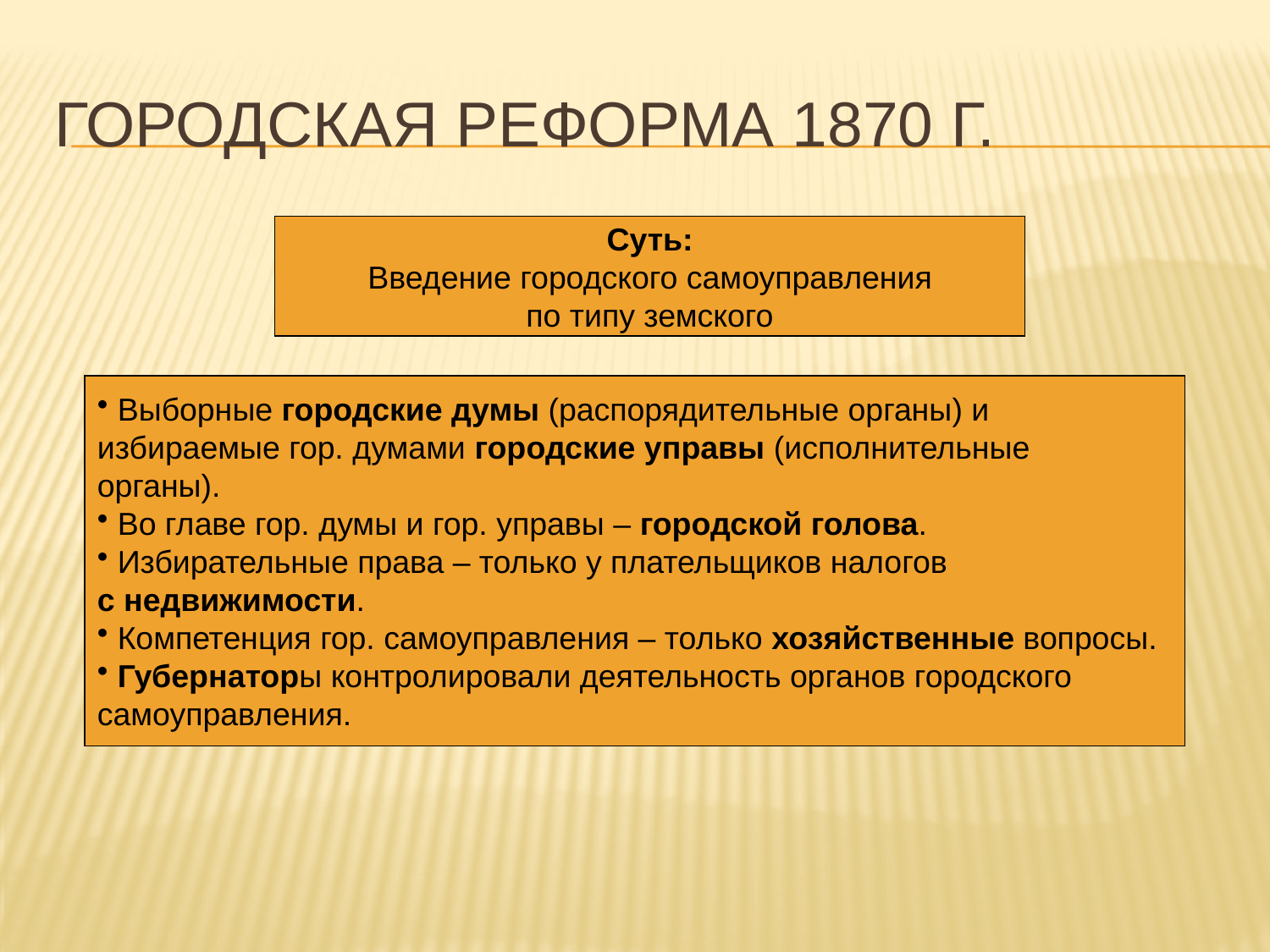

# Городская реформа 1870 г.
Суть:
Введение городского самоуправления
по типу земского
 Выборные городские думы (распорядительные органы) и
избираемые гор. думами городские управы (исполнительные
органы).
 Во главе гор. думы и гор. управы – городской голова.
 Избирательные права – только у плательщиков налогов
с недвижимости.
 Компетенция гор. самоуправления – только хозяйственные вопросы.
 Губернаторы контролировали деятельность органов городского
самоуправления.